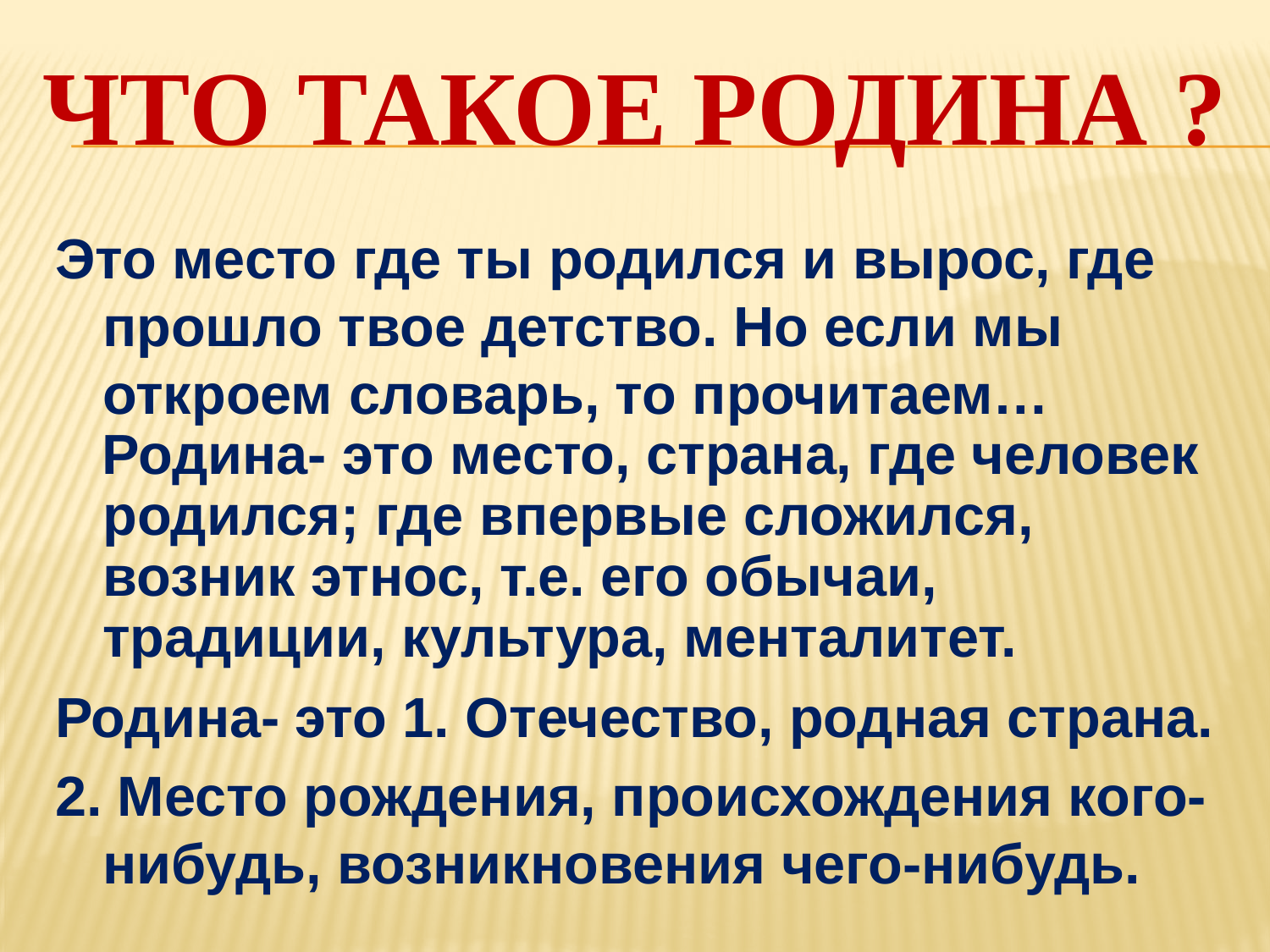

# Что такое Родина ?
Это место где ты родился и вырос, где прошло твое детство. Но если мы откроем словарь, то прочитаем…
   Родина- это место, страна, где человек родился; где впервые сложился, возник этнос, т.е. его обычаи, традиции, культура, менталитет.
Родина- это 1. Отечество, родная страна.
2. Место рождения, происхождения кого-нибудь, возникновения чего-нибудь.